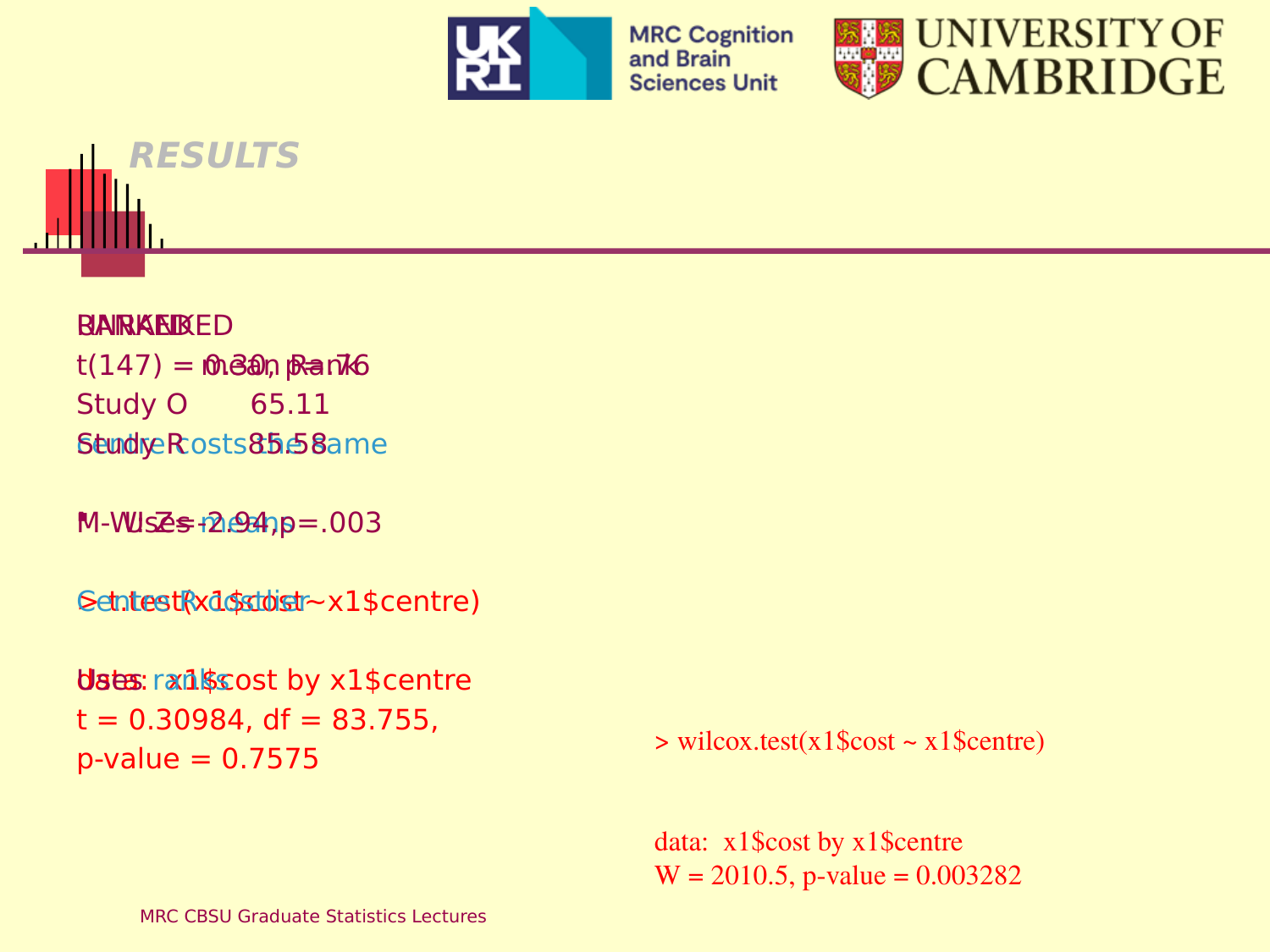

# RESULTS

UNRANKED
t(147) = 0.30, p=.76

centre costs the same

Uses means

> t.test(x1$cost~x1$centre)

data:  x1$cost by x1$centre
t = 0.30984, df = 83.755,
p-value = 0.7575

RANKED
              mean Rank
Study O       65.11
Study R       85.58

M-W: Z=-2.94,p=.003

Centre R costlier

Uses ranks

> wilcox.test(x1$cost ~ x1$centre)

data:  x1$cost by x1$centre
W = 2010.5, p-value = 0.003282
MRC CBSU Graduate Statistics Lectures